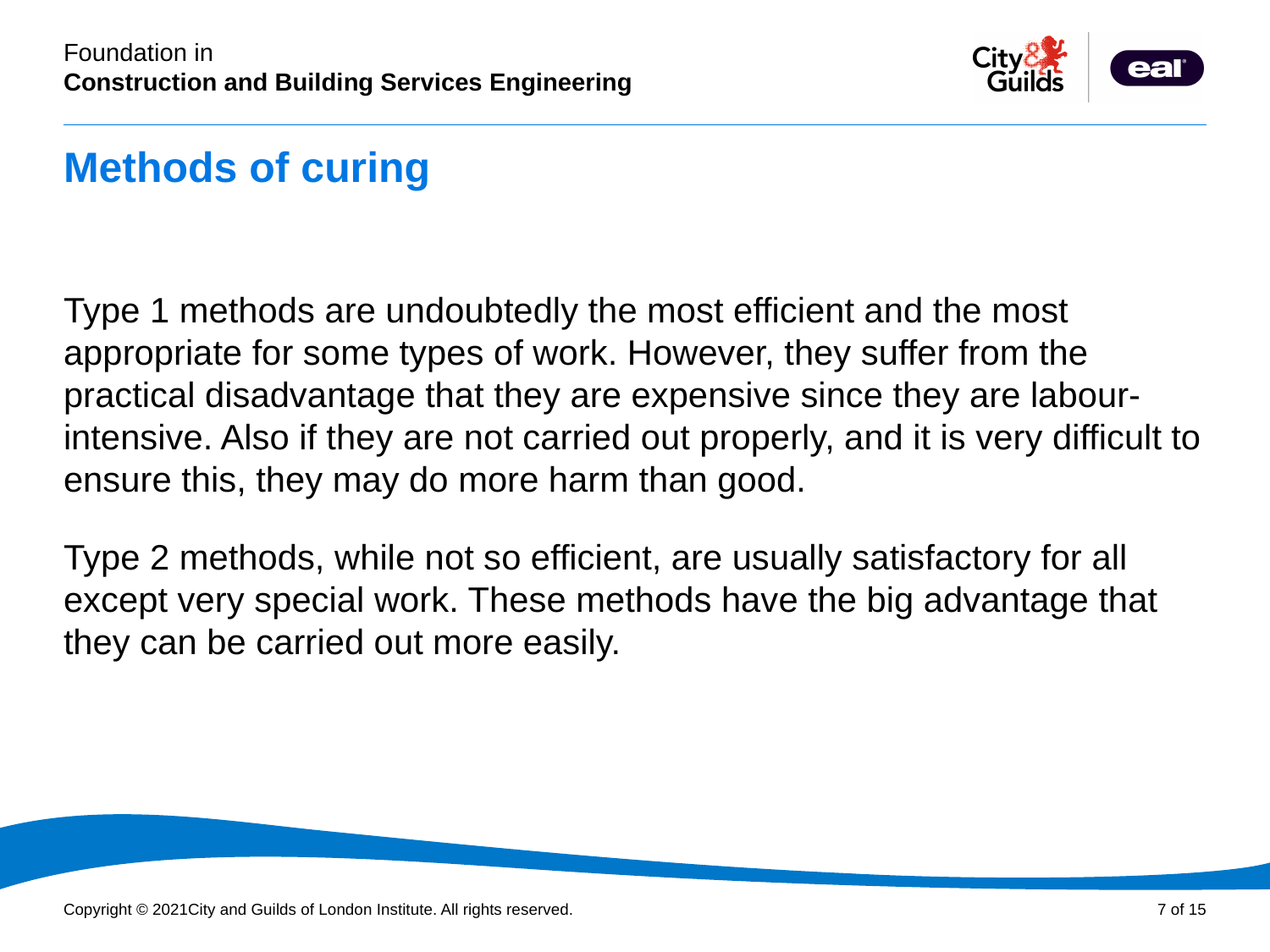

# Methods of curing

Type 1 methods are undoubtedly the most efficient and the most appropriate for some types of work. However, they suffer from the practical disadvantage that they are expensive since they are labour-intensive. Also if they are not carried out properly, and it is very difficult to ensure this, they may do more harm than good.
Type 2 methods, while not so efficient, are usually satisfactory for all except very special work. These methods have the big advantage that they can be carried out more easily.